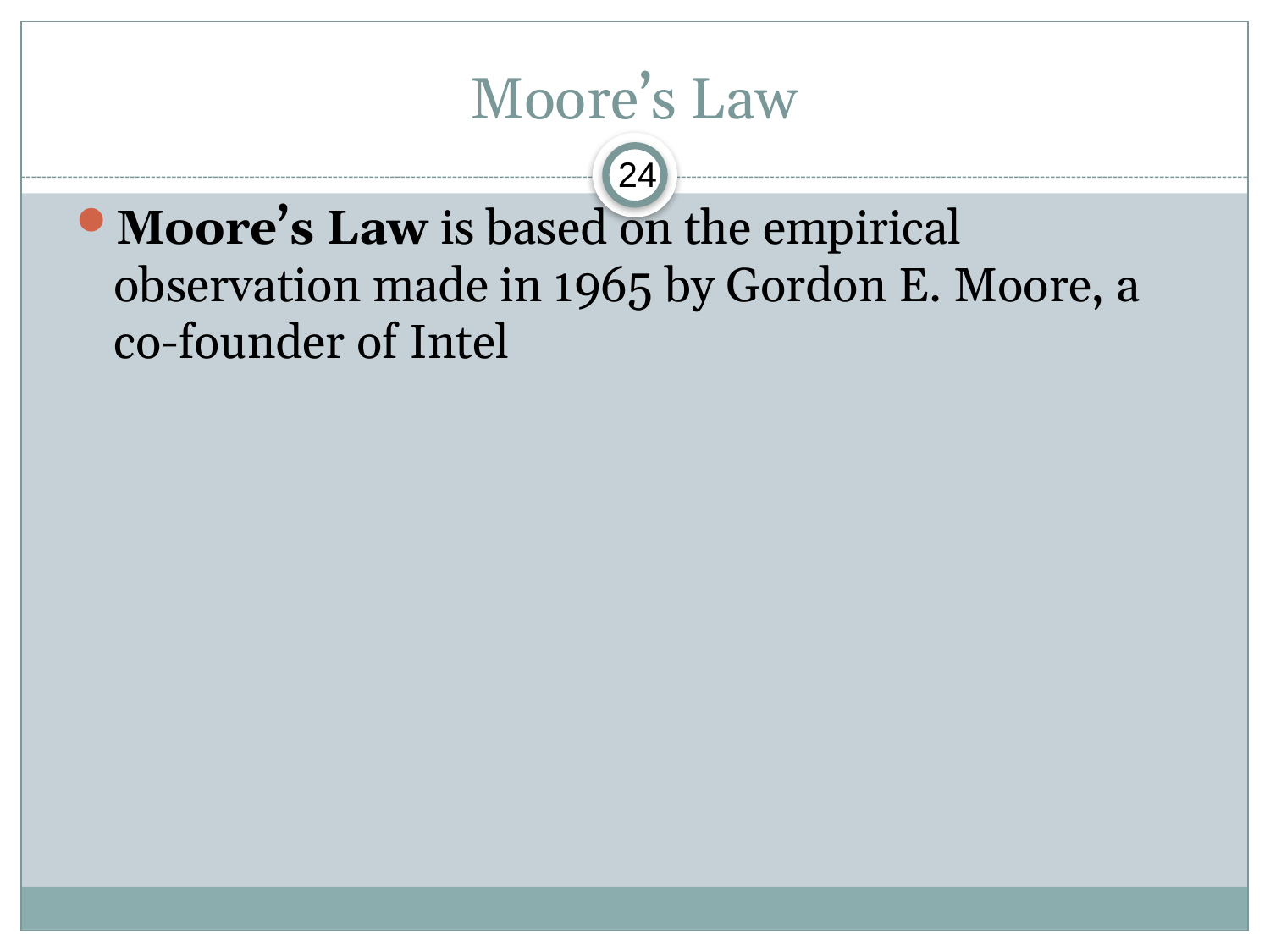

# Moore’s Law
24
Moore’s Law is based on the empirical observation made in 1965 by Gordon E. Moore, a co-founder of Intel